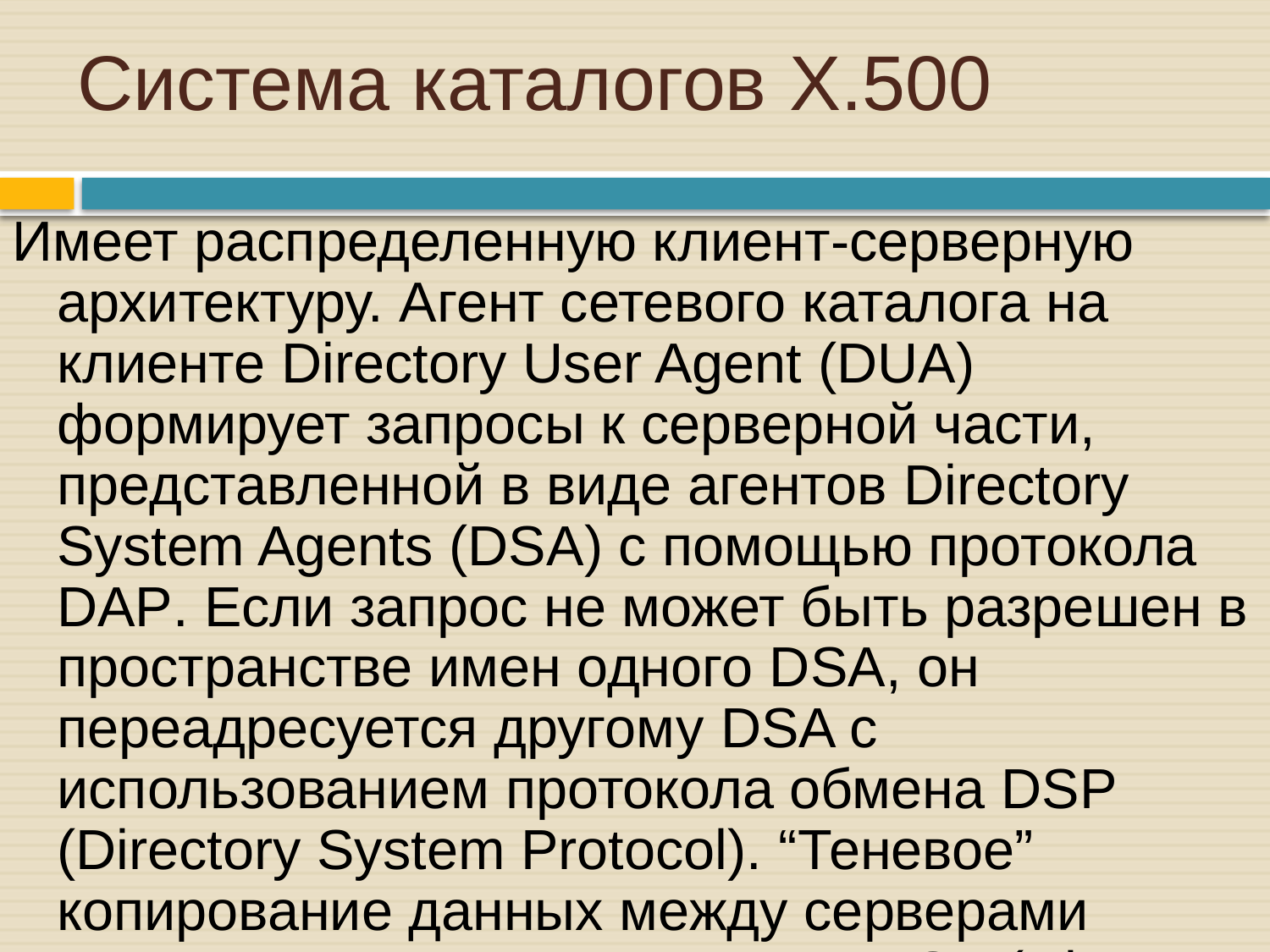

# Система каталогов X.500
Имеет распределенную клиент-серверную архитектуру. Агент сетевого каталога на клиенте Directory User Agent (DUA) формирует запросы к серверной части, представленной в виде агентов Directory System Agents (DSA) с помощью протокола DAP. Если запрос не может быть разрешен в пространстве имен одного DSA, он переадресуется другому DSA с использованием протокола обмена DSP (Directory System Protocol). “Теневое” копирование данных между серверами осуществляется по протоколу DISP (Directory Information Shadowing Protocol).